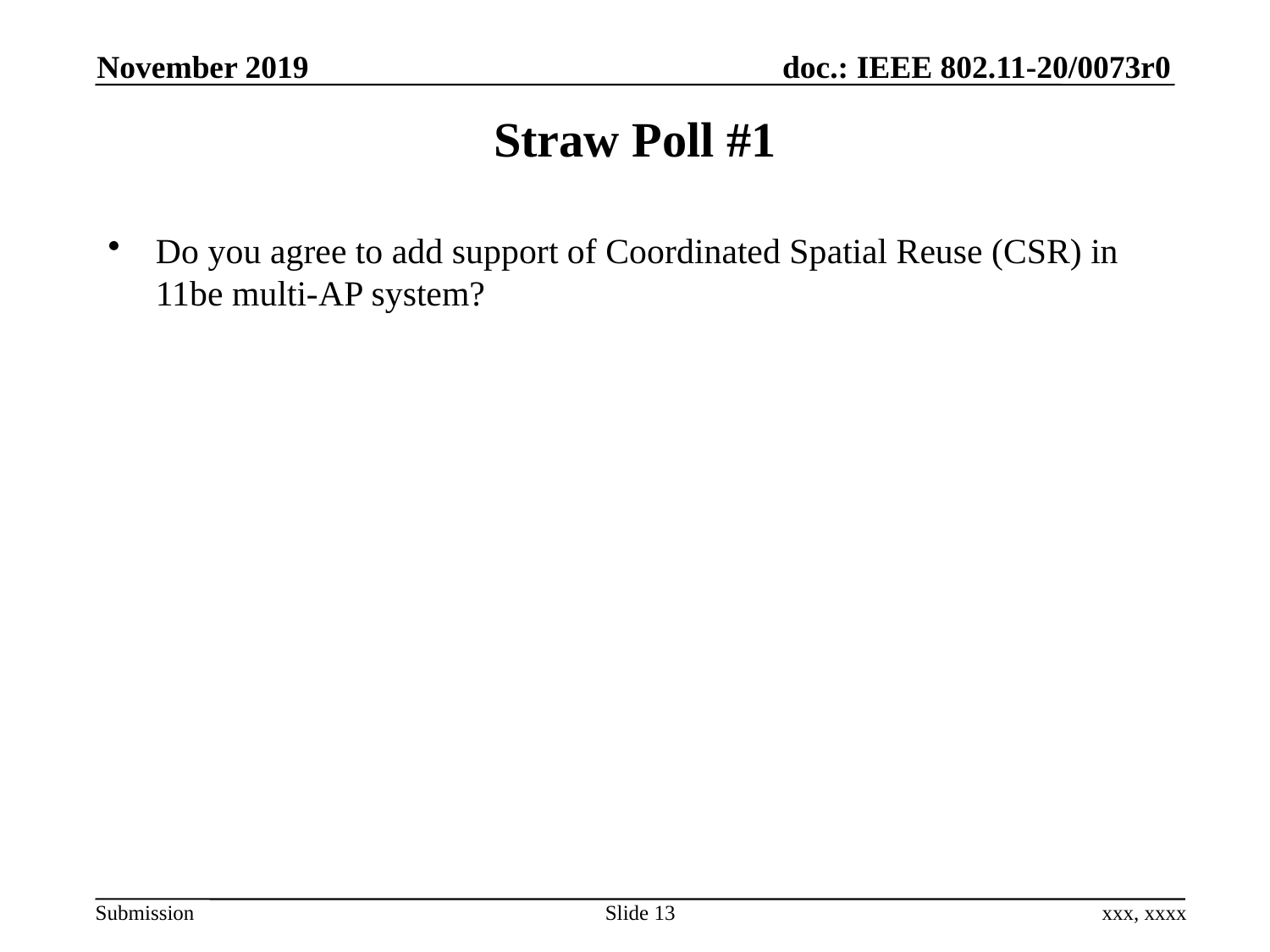

November 2019
# Straw Poll #1
Do you agree to add support of Coordinated Spatial Reuse (CSR) in 11be multi-AP system?
Slide 13
xxx, xxxx